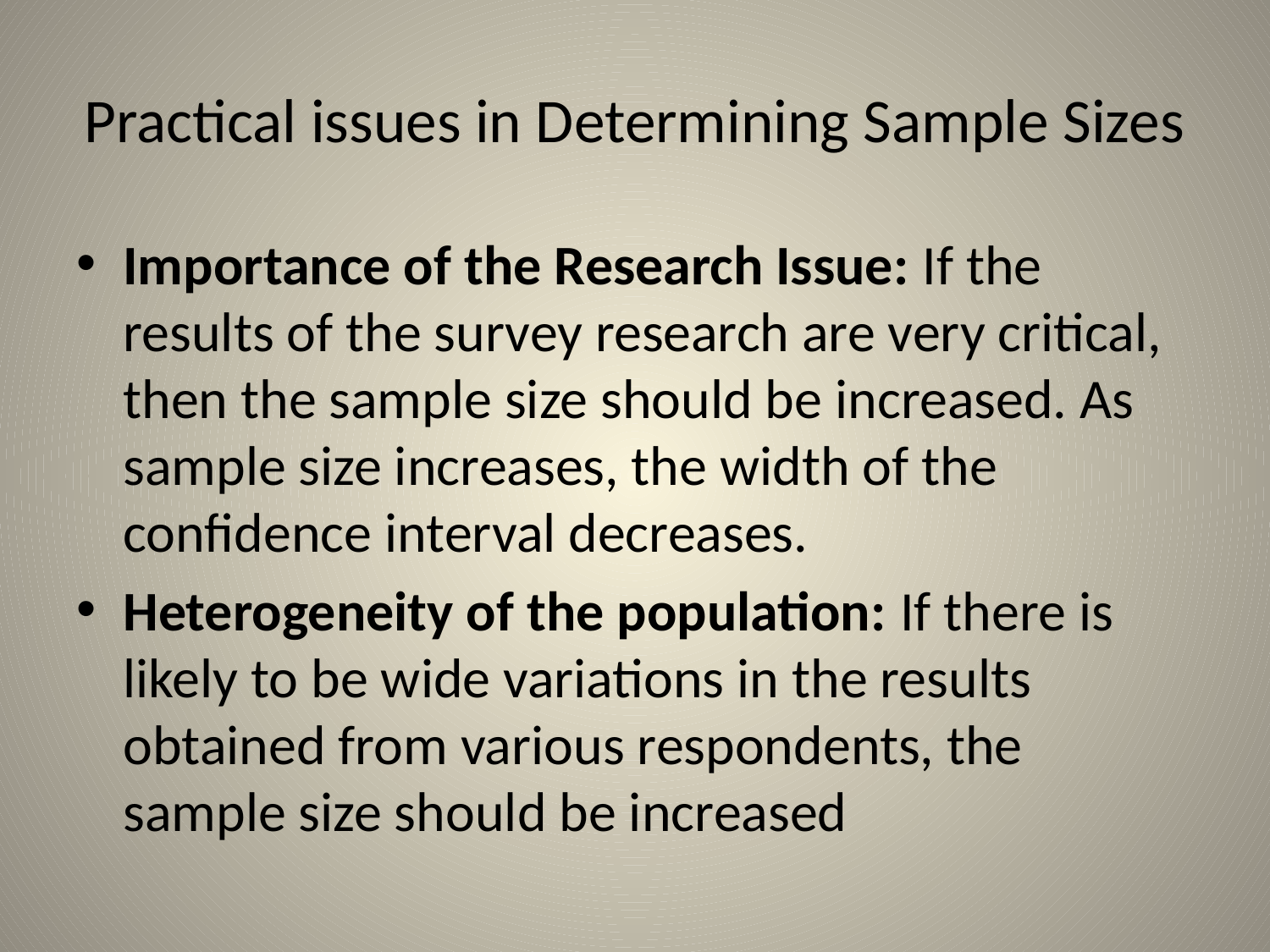

# Practical issues in Determining Sample Sizes
Importance of the Research Issue: If the results of the survey research are very critical, then the sample size should be increased. As sample size increases, the width of the confidence interval decreases.
Heterogeneity of the population: If there is likely to be wide variations in the results obtained from various respondents, the sample size should be increased